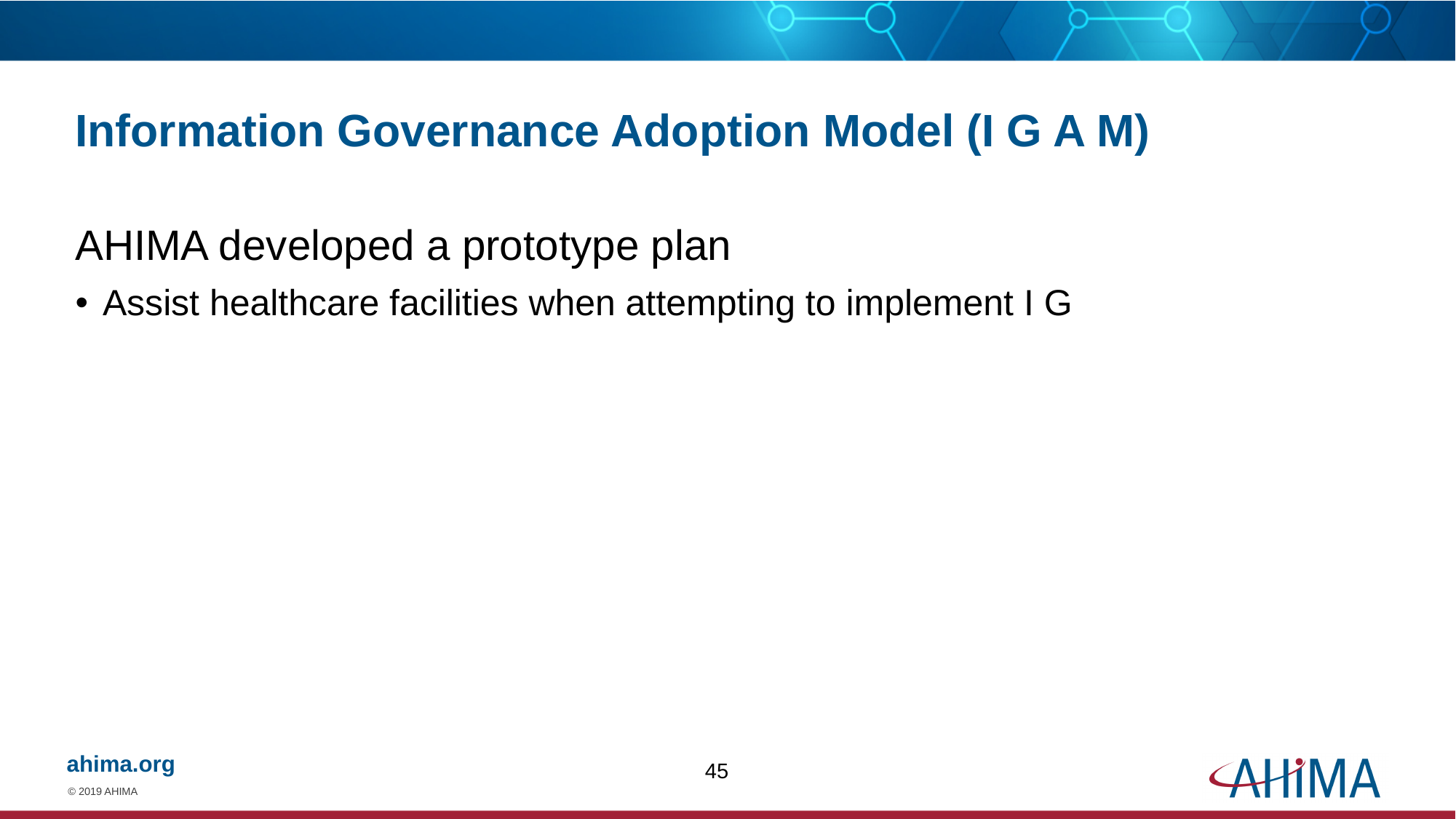

# Information Governance Adoption Model (I G A M)
AHIMA developed a prototype plan
Assist healthcare facilities when attempting to implement I G